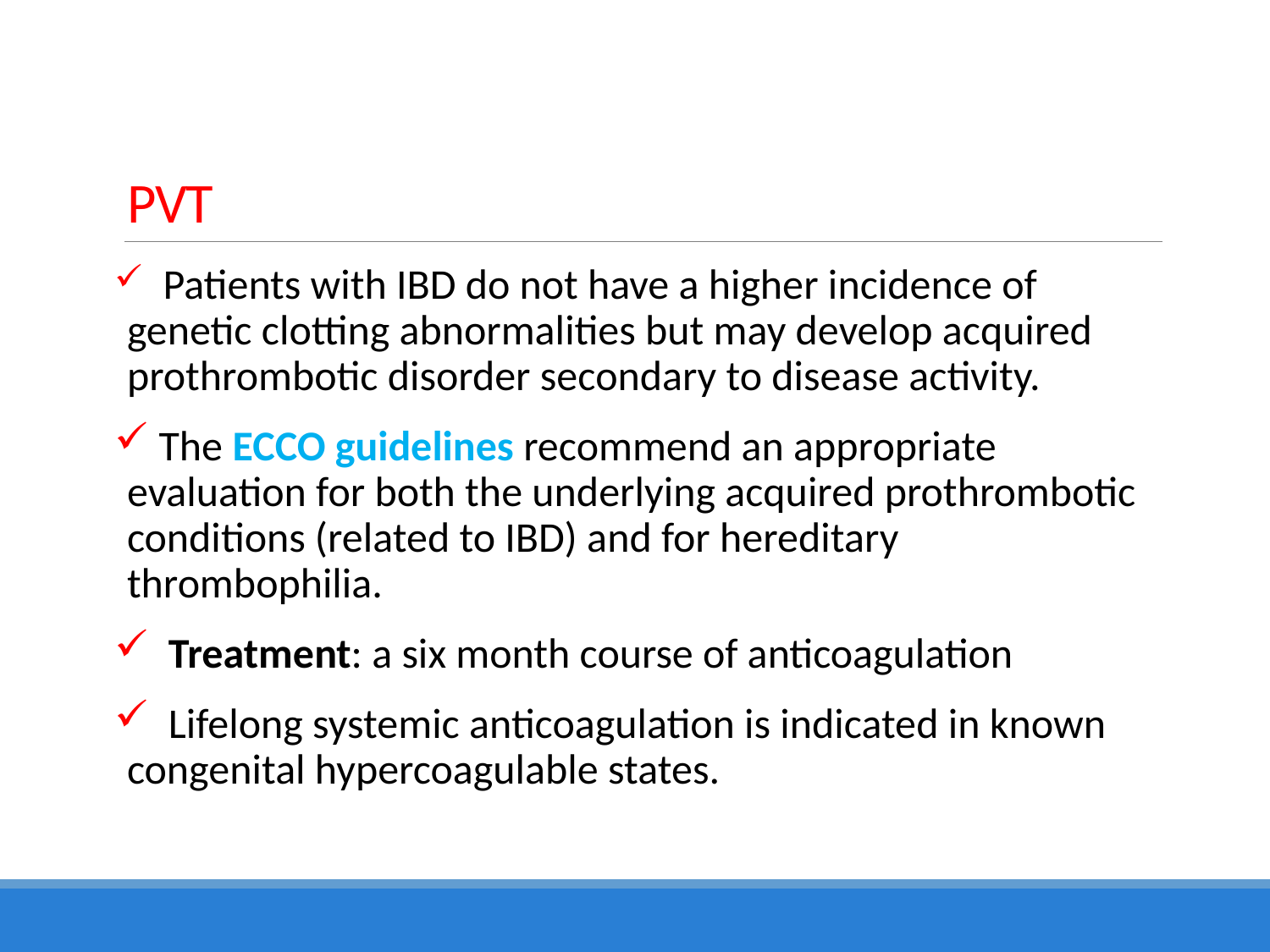

# PVT
  Patients with IBD do not have a higher incidence of genetic clotting abnormalities but may develop acquired prothrombotic disorder secondary to disease activity.
 The ECCO guidelines recommend an appropriate evaluation for both the underlying acquired prothrombotic conditions (related to IBD) and for hereditary thrombophilia.
  Treatment: a six month course of anticoagulation
  Lifelong systemic anticoagulation is indicated in known congenital hypercoagulable states.